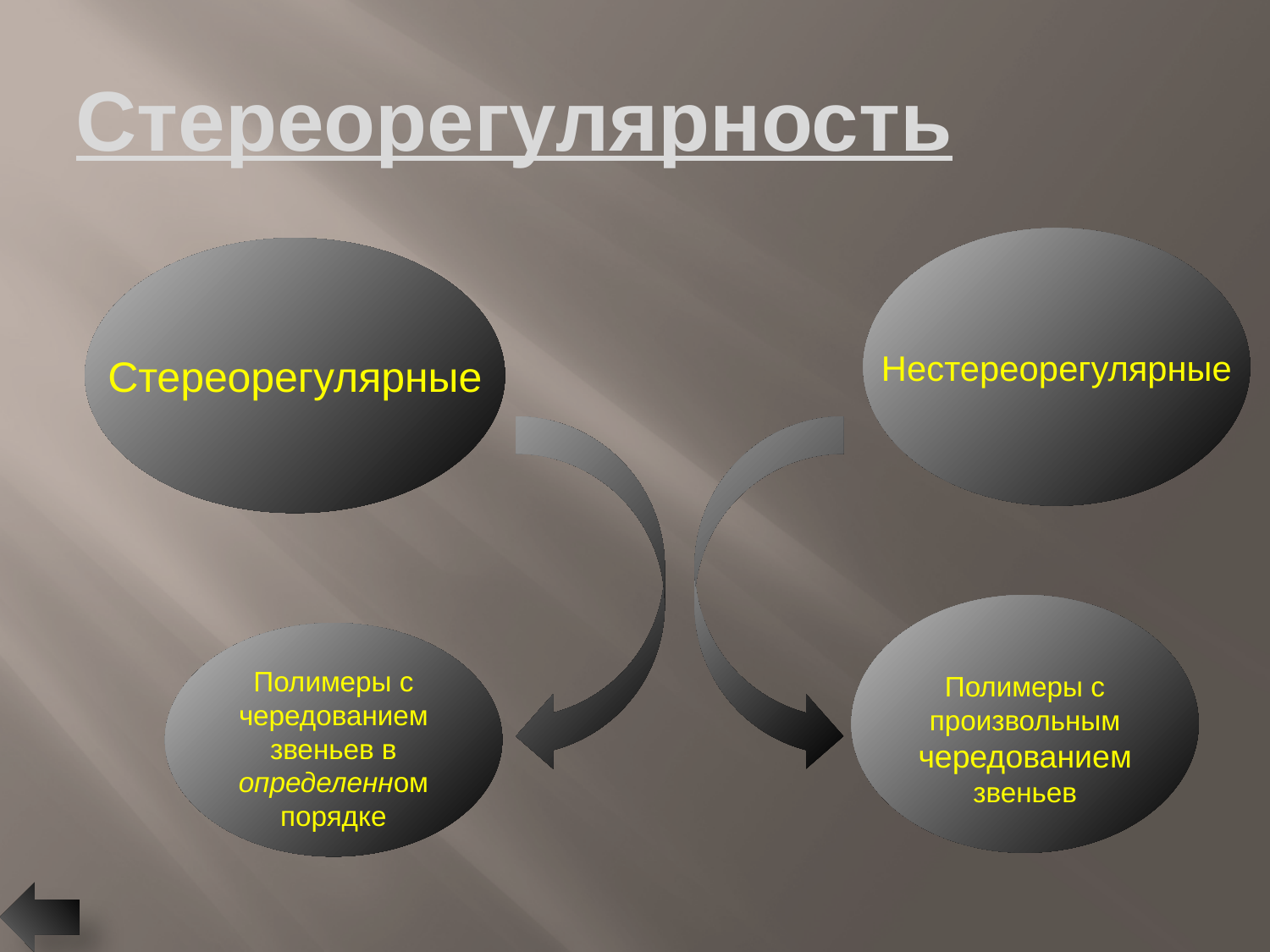

# Стереорегулярность
Нестереорегулярные
Стереорегулярные

Полимеры с произвольным чередованием звеньев
Полимеры с чередованием звеньев в определенном порядке